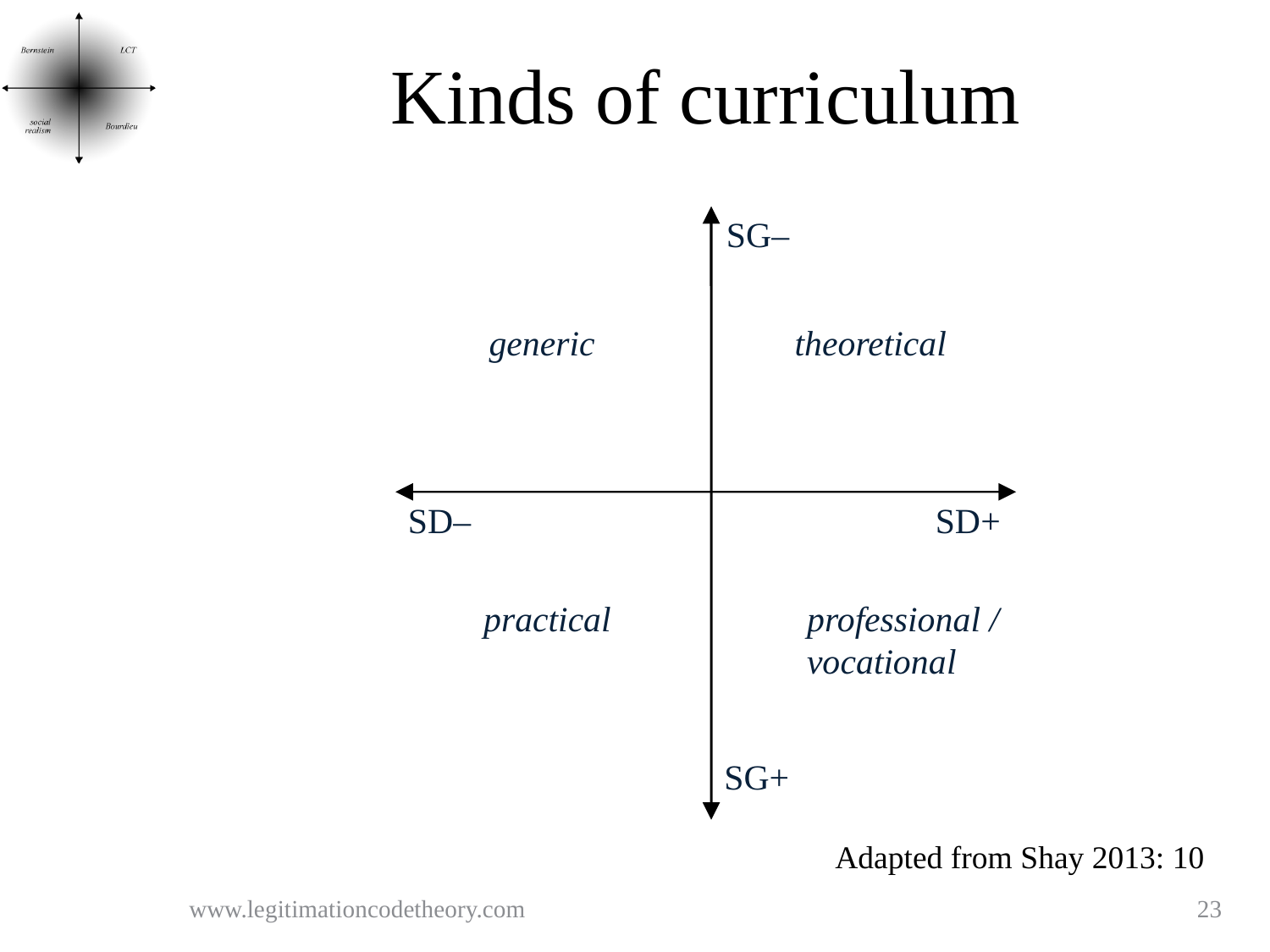

# Kinds of curriculum

SG–
SG+
generic
theoretical

SD–
SD+
practical
professional /
vocational
Adapted from Shay 2013: 10
www.legitimationcodetheory.com
23